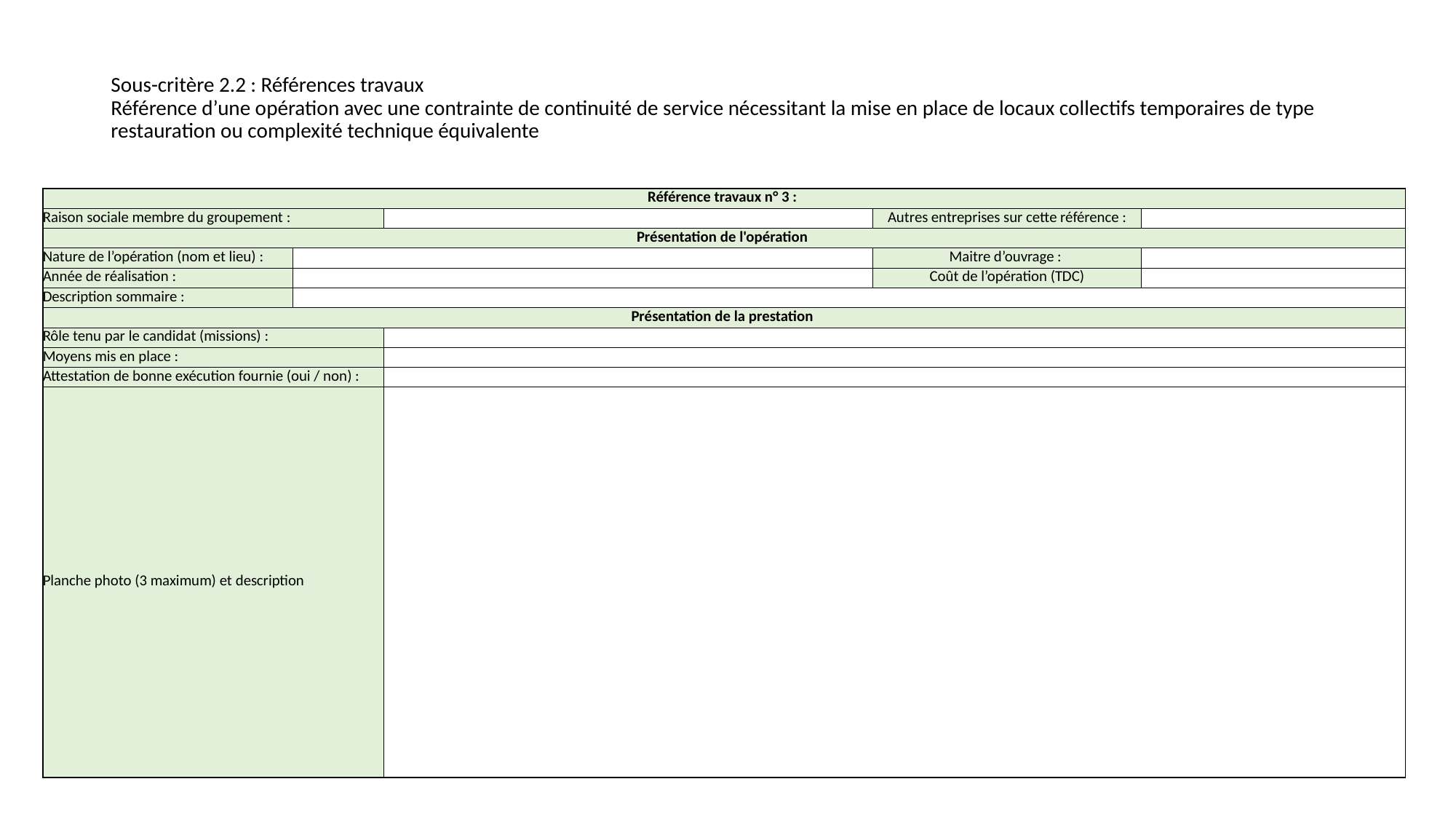

# Sous-critère 2.2 : Références travaux Référence d’une opération avec une contrainte de continuité de service nécessitant la mise en place de locaux collectifs temporaires de type restauration ou complexité technique équivalente
| Référence travaux n° 3 : |  |  |  |  |
| --- | --- | --- | --- | --- |
| Raison sociale membre du groupement : |  |  | Autres entreprises sur cette référence : |  |
| Présentation de l'opération |  |  |  |  |
| Nature de l’opération (nom et lieu) : |  |  | Maitre d’ouvrage : |  |
| Année de réalisation : |  |  | Coût de l’opération (TDC) |  |
| Description sommaire : |  |  |  |  |
| Présentation de la prestation |  |  |  |  |
| Rôle tenu par le candidat (missions) : |  |  |  |  |
| Moyens mis en place : |  |  |  |  |
| Attestation de bonne exécution fournie (oui / non) : |  |  |  |  |
| Planche photo (3 maximum) et description |  |  |  |  |